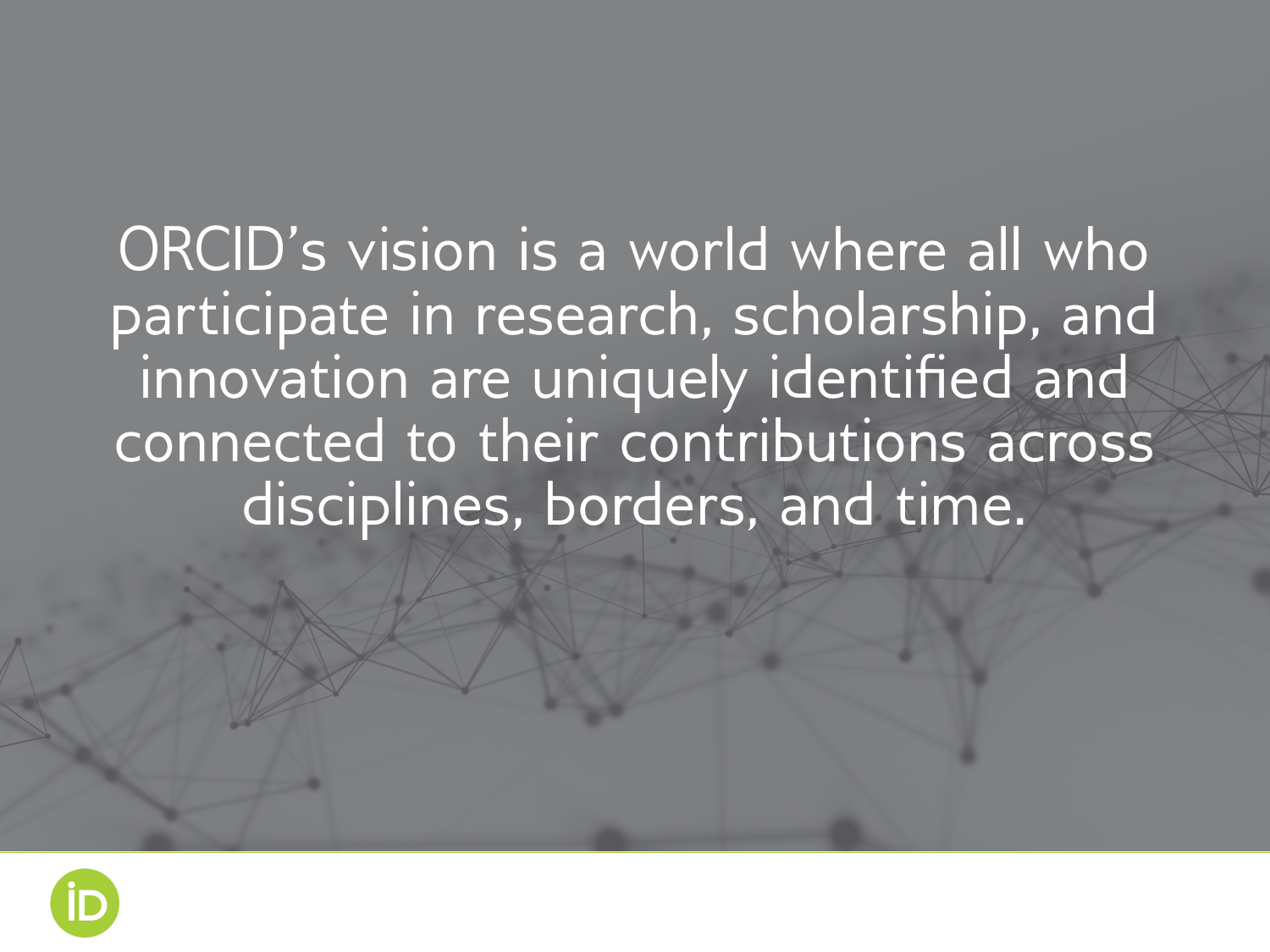

ORCID’s vision is a world where all who participate in research, scholarship, and innovation are uniquely identified and connected to their contributions across disciplines, borders, and time.